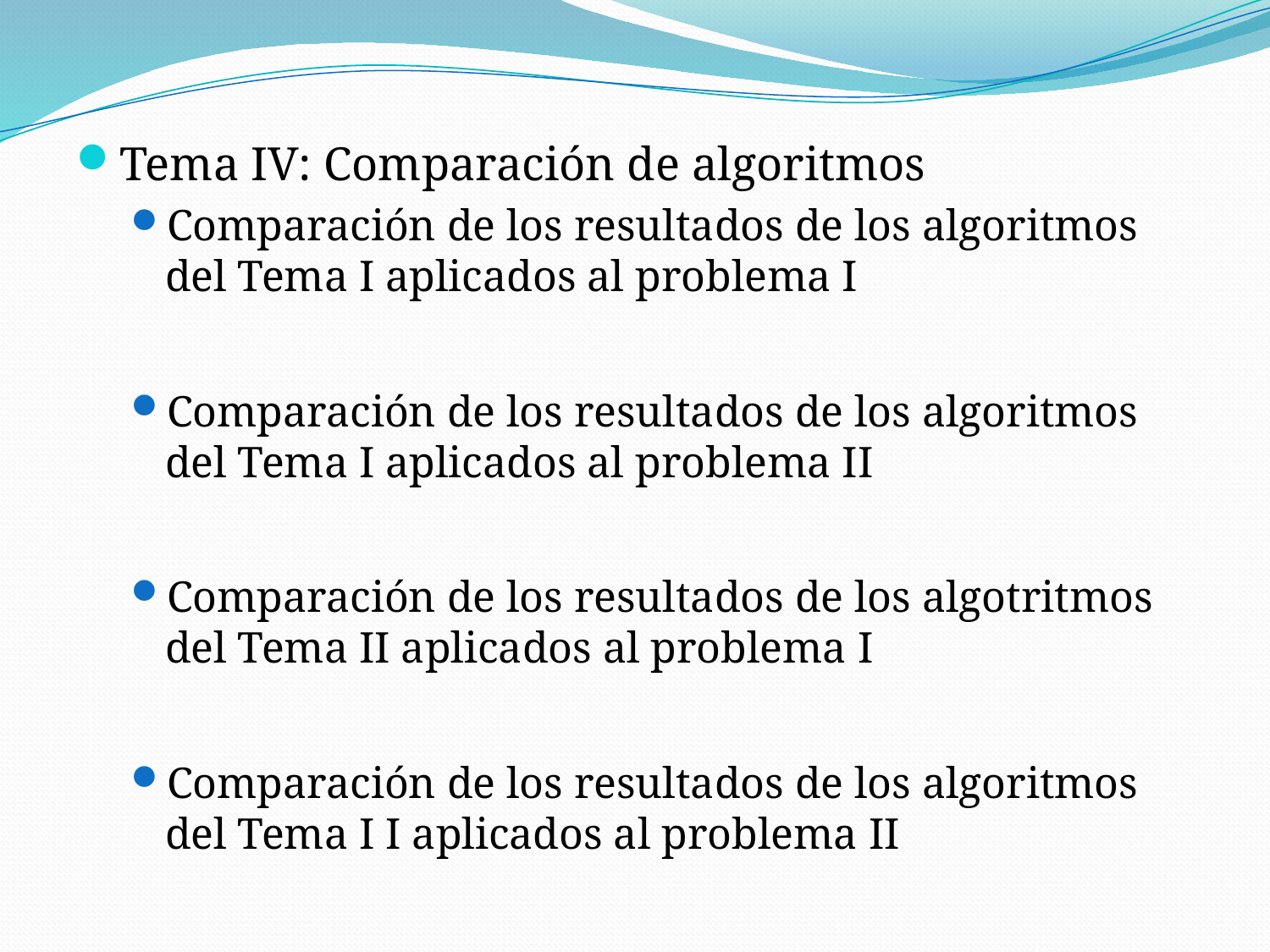

Tema IV: Comparación de algoritmos
Comparación de los resultados de los algoritmos del Tema I aplicados al problema I

Comparación de los resultados de los algoritmos del Tema I aplicados al problema II

Comparación de los resultados de los algotritmos del Tema II aplicados al problema I

Comparación de los resultados de los algoritmos del Tema I I aplicados al problema II